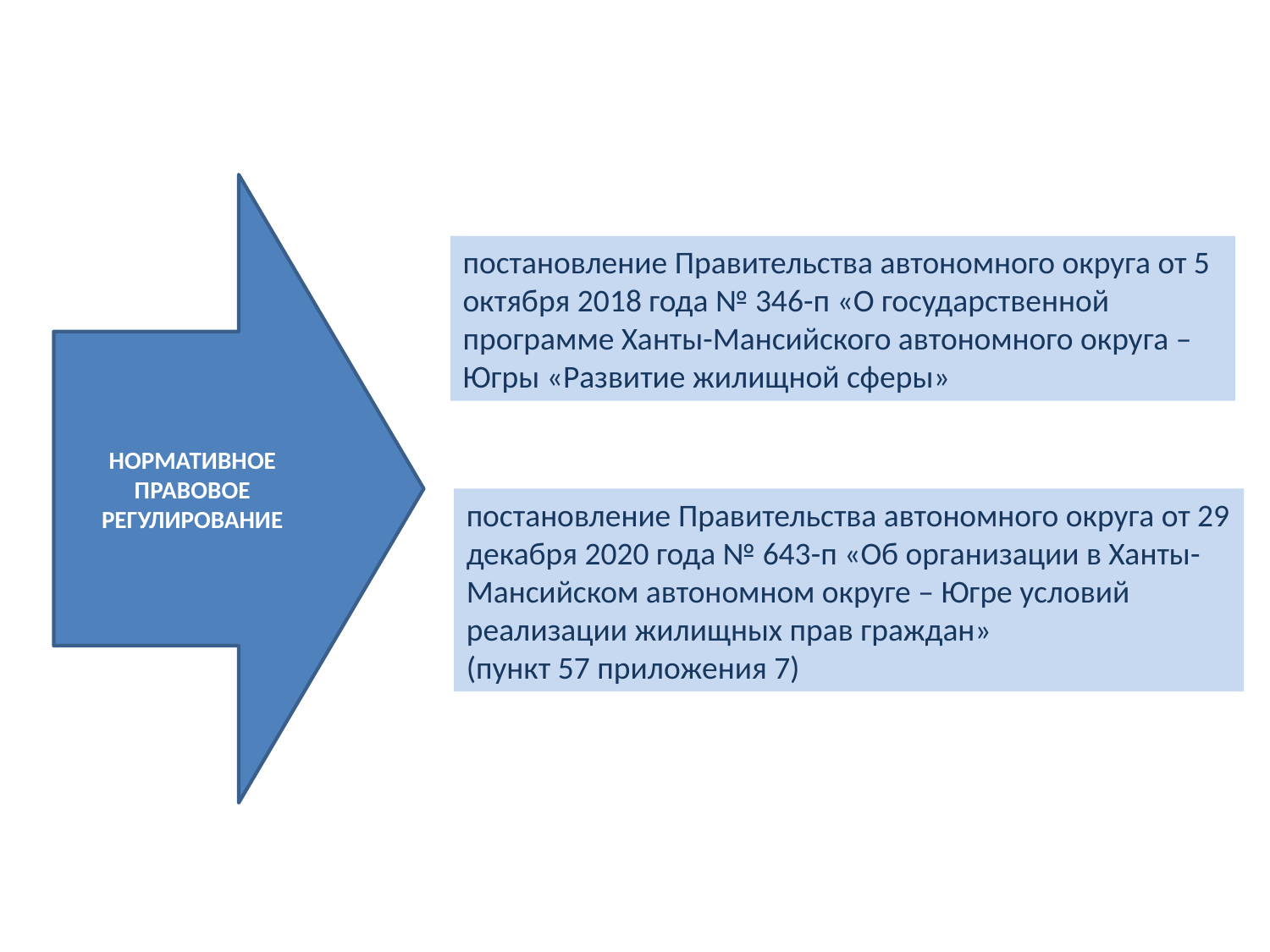

НОРМАТИВНОЕ ПРАВОВОЕ РЕГУЛИРОВАНИЕ
постановление Правительства автономного округа от 5 октября 2018 года № 346-п «О государственной программе Ханты-Мансийского автономного округа – Югры «Развитие жилищной сферы»
постановление Правительства автономного округа от 29 декабря 2020 года № 643-п «Об организации в Ханты-Мансийском автономном округе – Югре условий реализации жилищных прав граждан»
(пункт 57 приложения 7)